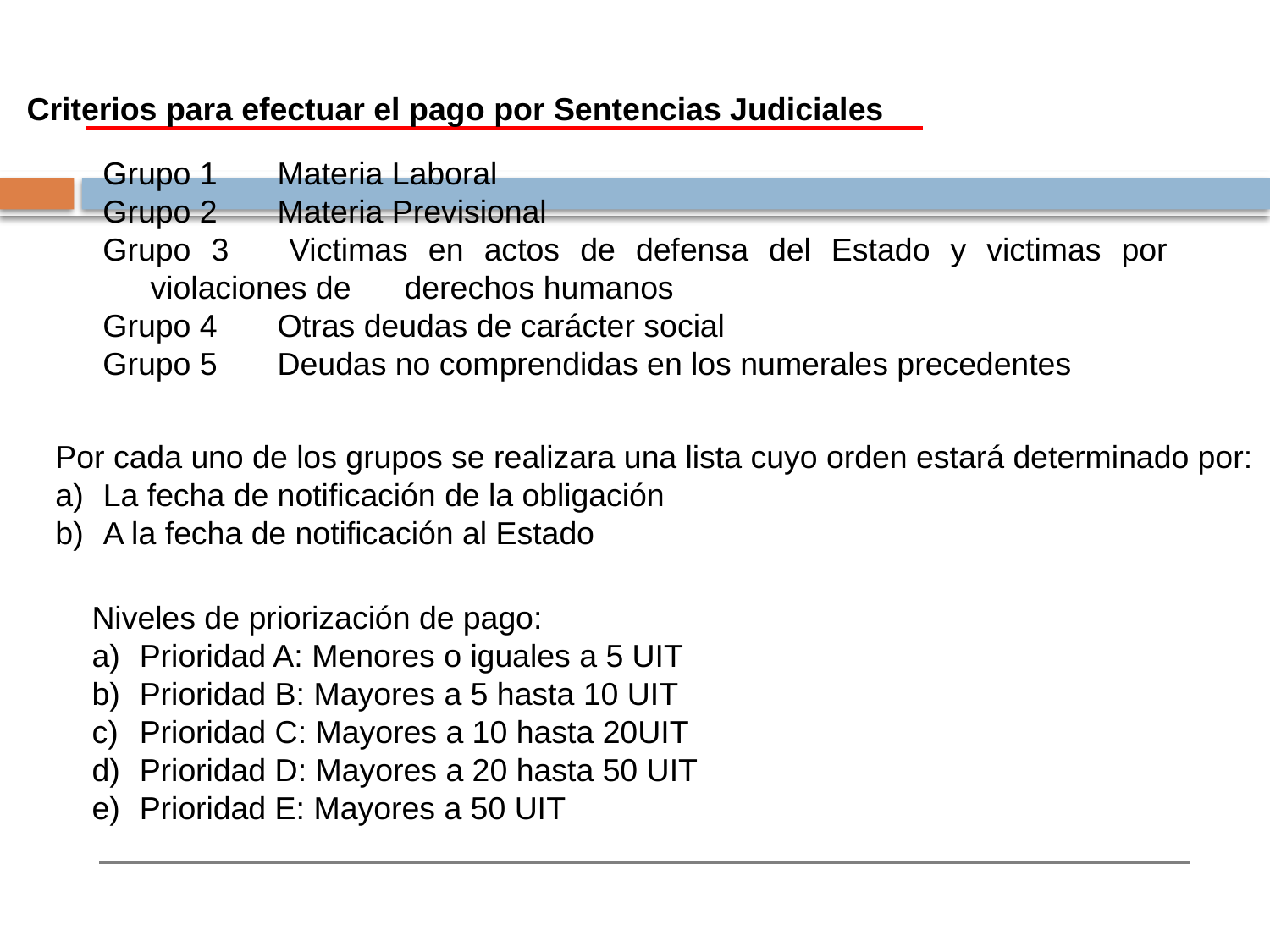

Criterios para efectuar el pago por Sentencias Judiciales
Grupo 1	Materia Laboral
Grupo 2	Materia Previsional
Grupo 3	Victimas en actos de defensa del Estado y victimas por violaciones de 	derechos humanos
Grupo 4	Otras deudas de carácter social
Grupo 5	Deudas no comprendidas en los numerales precedentes
Por cada uno de los grupos se realizara una lista cuyo orden estará determinado por:
La fecha de notificación de la obligación
A la fecha de notificación al Estado
Niveles de priorización de pago:
Prioridad A: Menores o iguales a 5 UIT
Prioridad B: Mayores a 5 hasta 10 UIT
Prioridad C: Mayores a 10 hasta 20UIT
Prioridad D: Mayores a 20 hasta 50 UIT
Prioridad E: Mayores a 50 UIT
5